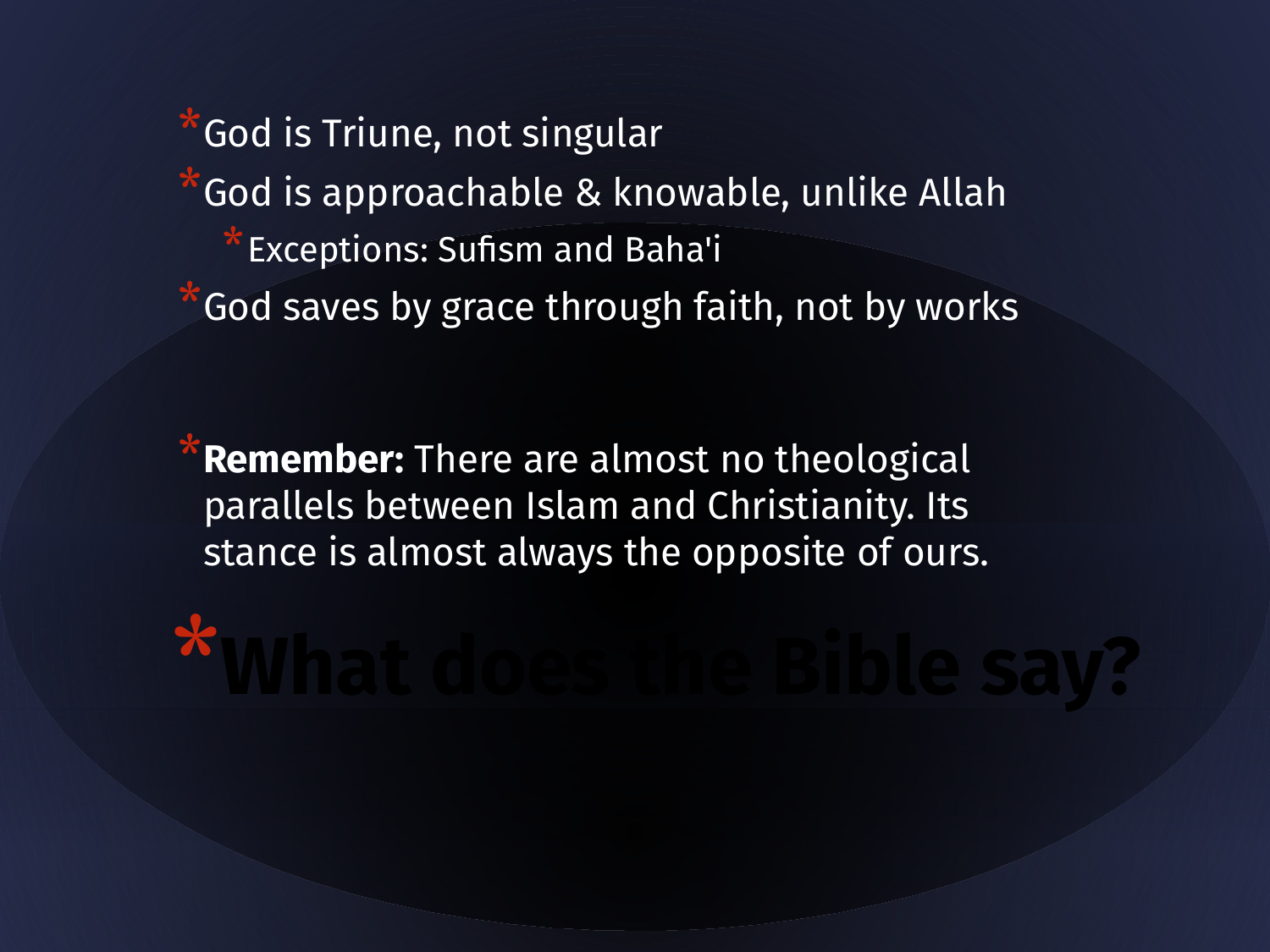

God is Triune, not singular
God is approachable & knowable, unlike Allah
Exceptions: Sufism and Baha'i
God saves by grace through faith, not by works
Remember: There are almost no theological parallels between Islam and Christianity. Its stance is almost always the opposite of ours.
# What does the Bible say?